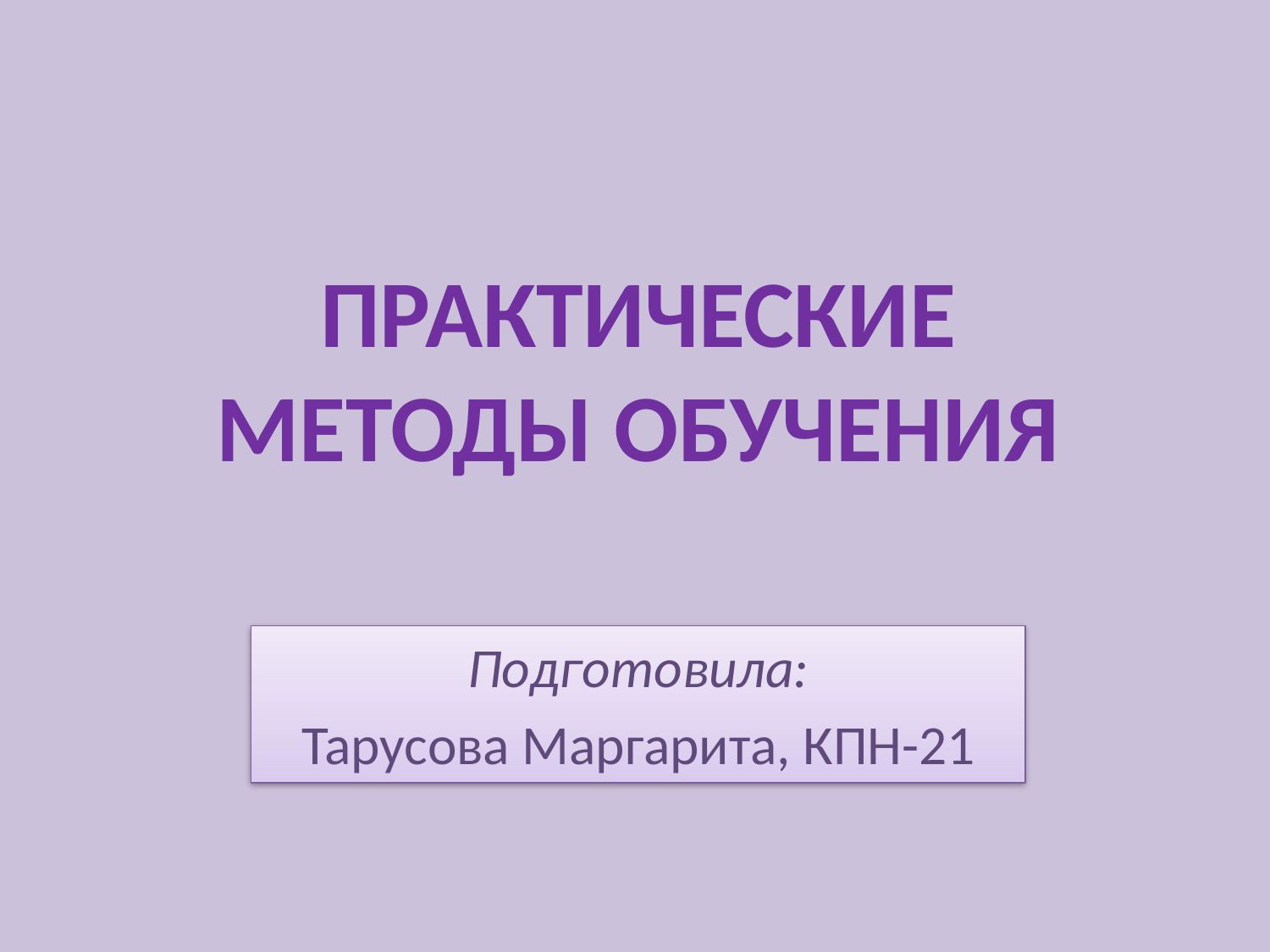

Практические методы обучения
Подготовила:
Тарусова Маргарита, КПН-21